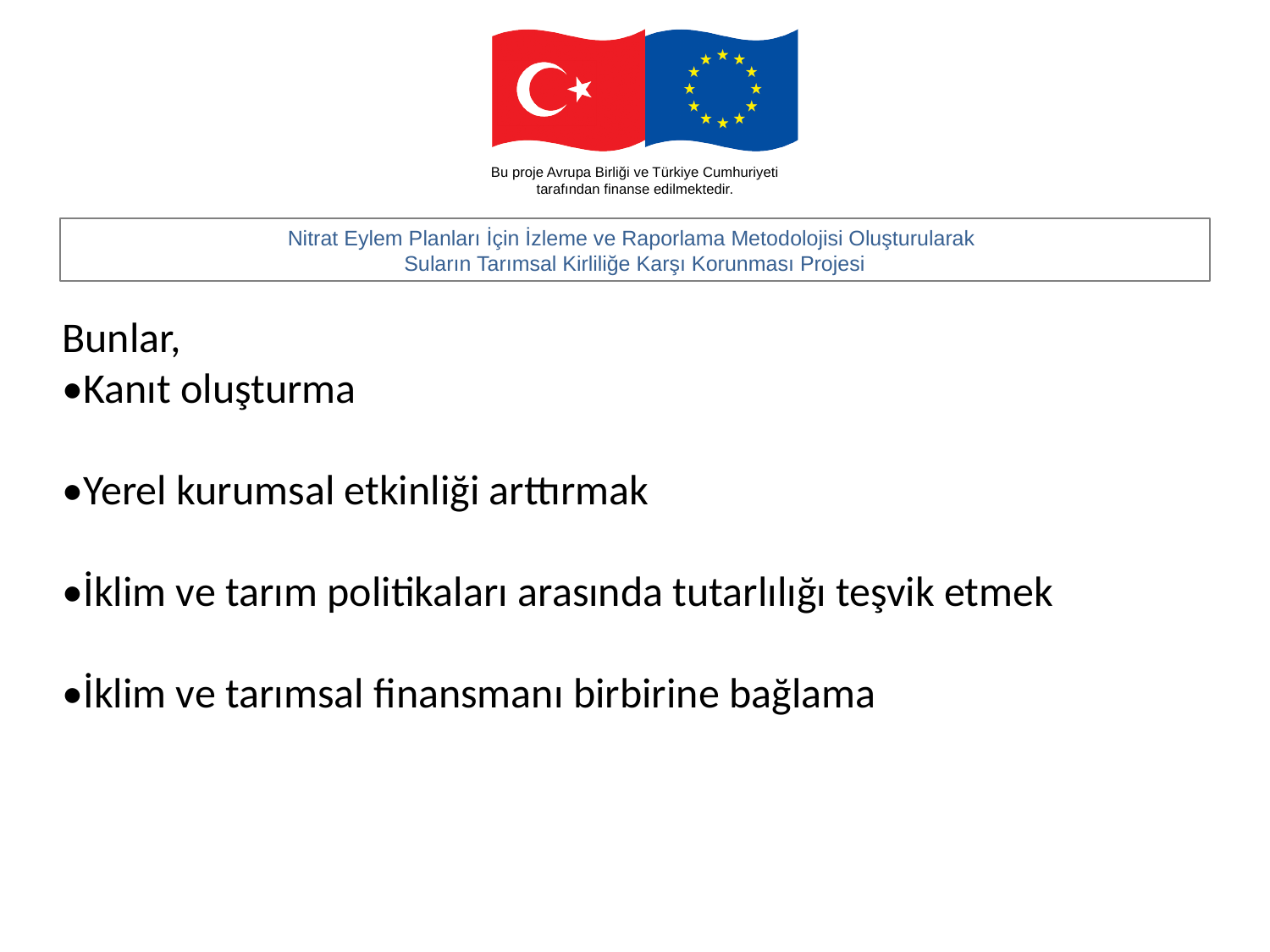

Bunlar,
•Kanıt oluşturma

•Yerel kurumsal etkinliği arttırmak

•İklim ve tarım politikaları arasında tutarlılığı teşvik etmek

•İklim ve tarımsal finansmanı birbirine bağlama